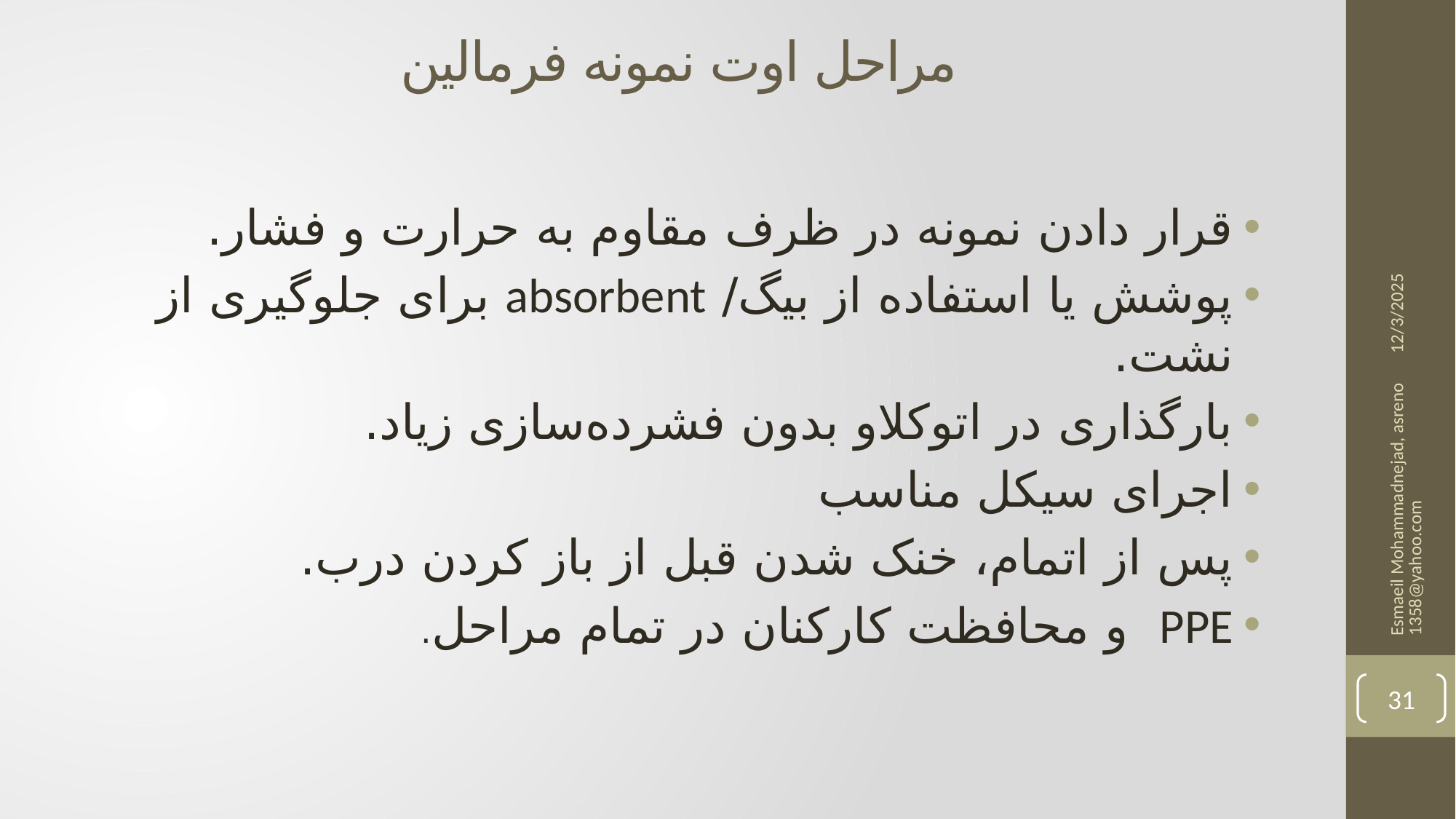

# مراحل اوت نمونه فرمالین
12/3/2025
قرار دادن نمونه در ظرف مقاوم به حرارت و فشار.
پوشش یا استفاده از بیگ/ absorbent برای جلوگیری از نشت.
بارگذاری در اتوکلاو بدون فشرده‌سازی زیاد.
اجرای سیکل مناسب
پس از اتمام، خنک شدن قبل از باز کردن درب.
PPE  و محافظت کارکنان در تمام مراحل.

Esmaeil Mohammadnejad, asreno1358@yahoo.com
31